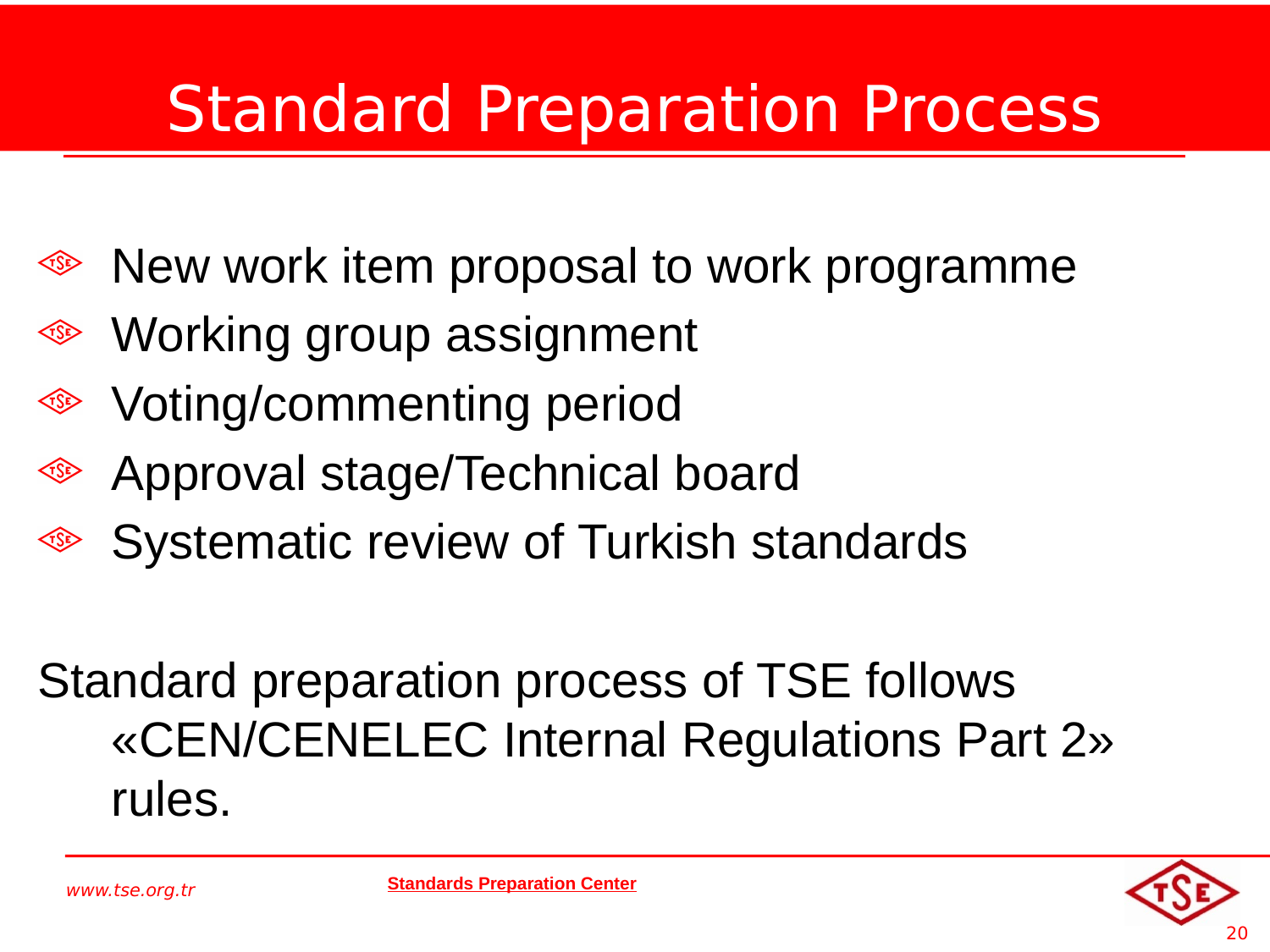

# Standard Preparation Process
New work item proposal to work programme
Working group assignment
Voting/commenting period
Approval stage/Technical board
Systematic review of Turkish standards

Standard preparation process of TSE follows «CEN/CENELEC Internal Regulations Part 2» rules.

www.tse.org.tr
Standards Preparation Center

©2010 Türk Standardları Enstitüsü
20